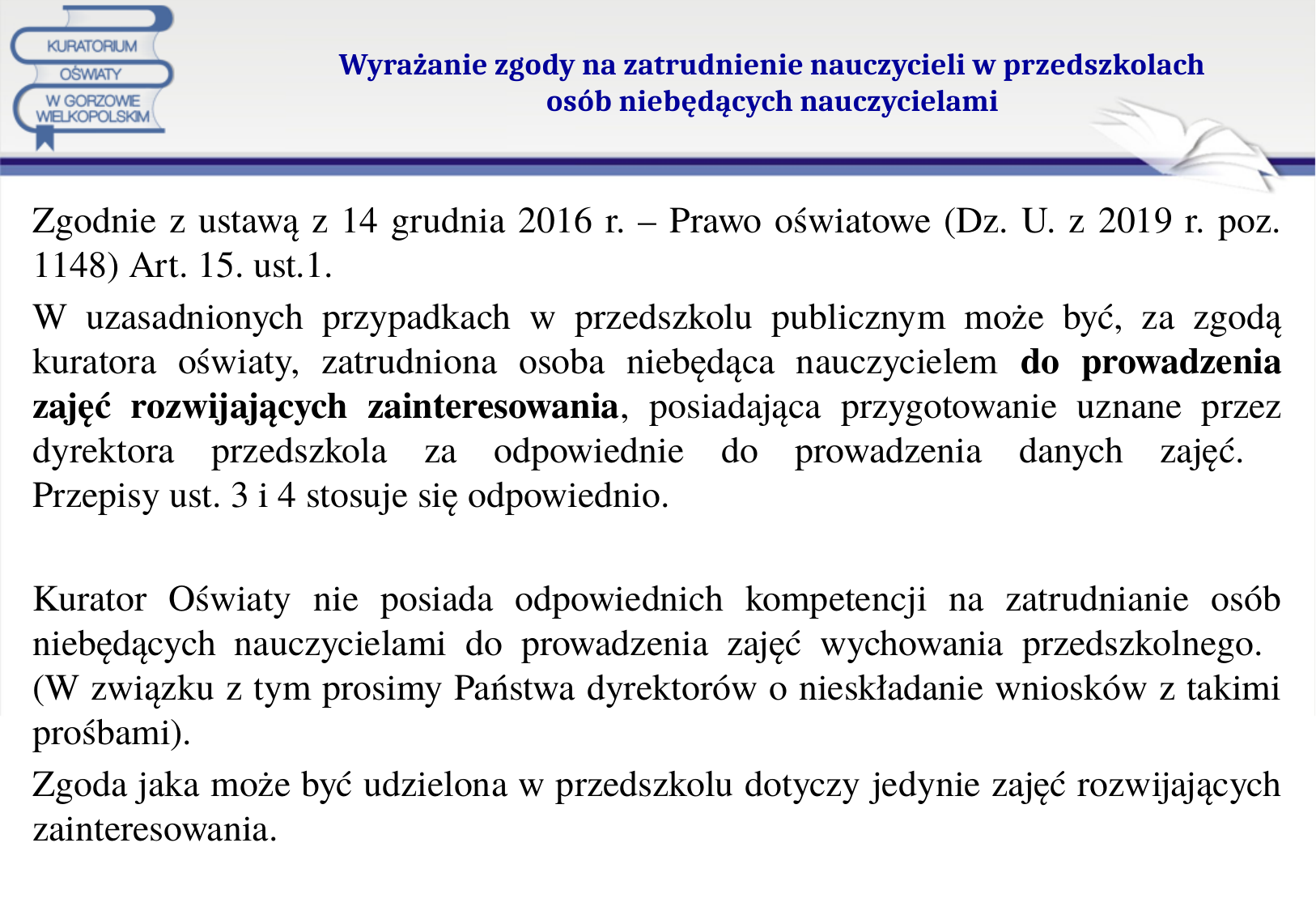

# Wyrażanie zgody na zatrudnienie nauczycieli w przedszkolach osób niebędących nauczycielami
Zgodnie z ustawą z 14 grudnia 2016 r. – Prawo oświatowe (Dz. U. z 2019 r. poz. 1148) Art. 15. ust.1.
W uzasadnionych przypadkach w przedszkolu publicznym może być, za zgodą kuratora oświaty, zatrudniona osoba niebędąca nauczycielem do prowadzenia zajęć rozwijających zainteresowania, posiadająca przygotowanie uznane przez dyrektora przedszkola za odpowiednie do prowadzenia danych zajęć.
Przepisy ust. 3 i 4 stosuje się odpowiednio.

Kurator Oświaty nie posiada odpowiednich kompetencji na zatrudnianie osób niebędących nauczycielami do prowadzenia zajęć wychowania przedszkolnego.
(W związku z tym prosimy Państwa dyrektorów o nieskładanie wniosków z takimi prośbami).
Zgoda jaka może być udzielona w przedszkolu dotyczy jedynie zajęć rozwijających zainteresowania.